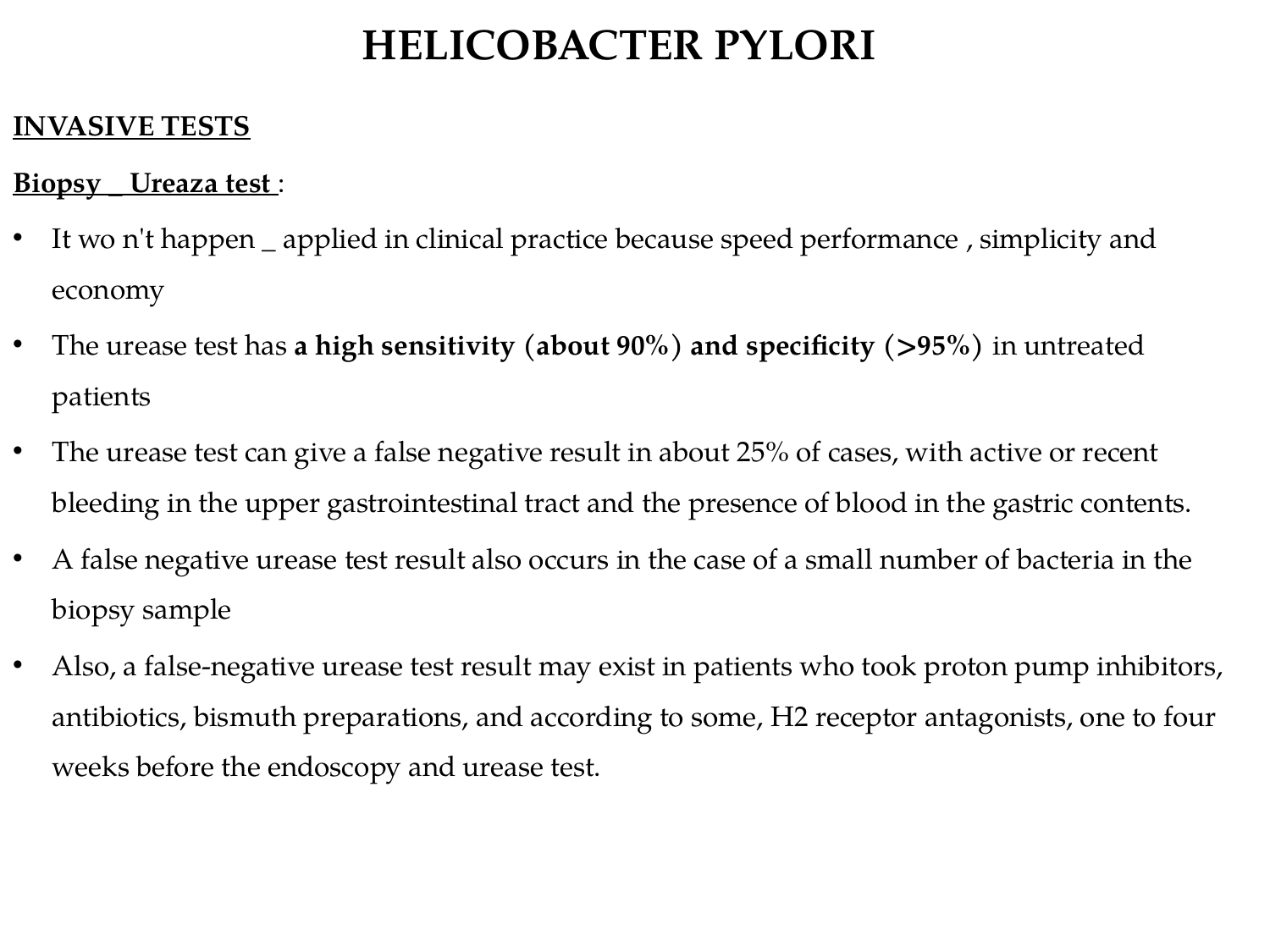

# HELICOBACTER PYLORI
INVASIVE TESTS
Biopsy _ Ureaza test :
It wo n't happen _ applied in clinical practice because speed performance , simplicity and economy
The urease test has a high sensitivity (about 90%) and specificity (>95%) in untreated patients
The urease test can give a false negative result in about 25% of cases, with active or recent bleeding in the upper gastrointestinal tract and the presence of blood in the gastric contents.
A false negative urease test result also occurs in the case of a small number of bacteria in the biopsy sample
Also, a false-negative urease test result may exist in patients who took proton pump inhibitors, antibiotics, bismuth preparations, and according to some, H2 receptor antagonists, one to four weeks before the endoscopy and urease test.